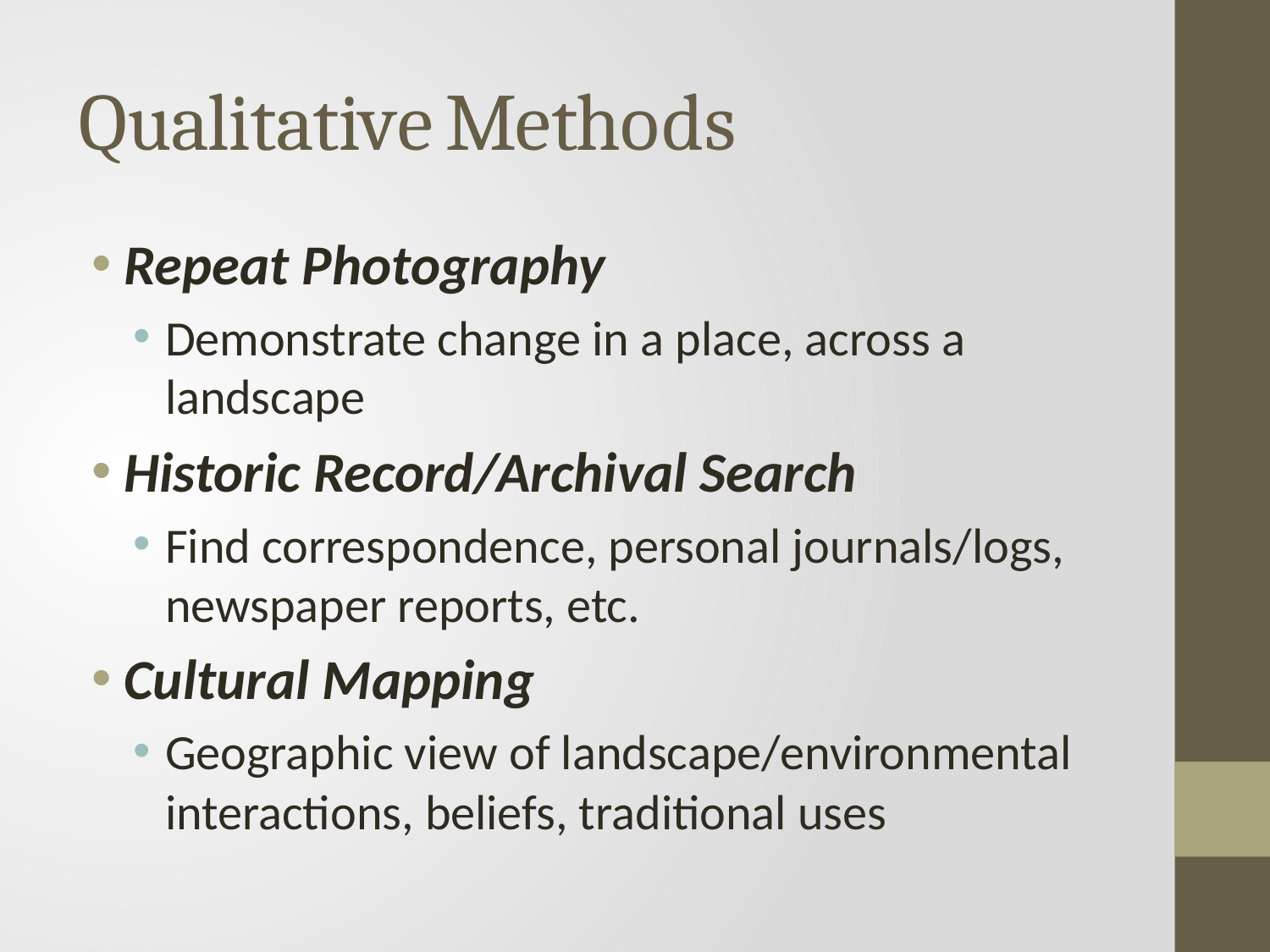

# Qualitative Methods
Repeat Photography
Demonstrate change in a place, across a landscape
Historic Record/Archival Search
Find correspondence, personal journals/logs, newspaper reports, etc.
Cultural Mapping
Geographic view of landscape/environmental interactions, beliefs, traditional uses